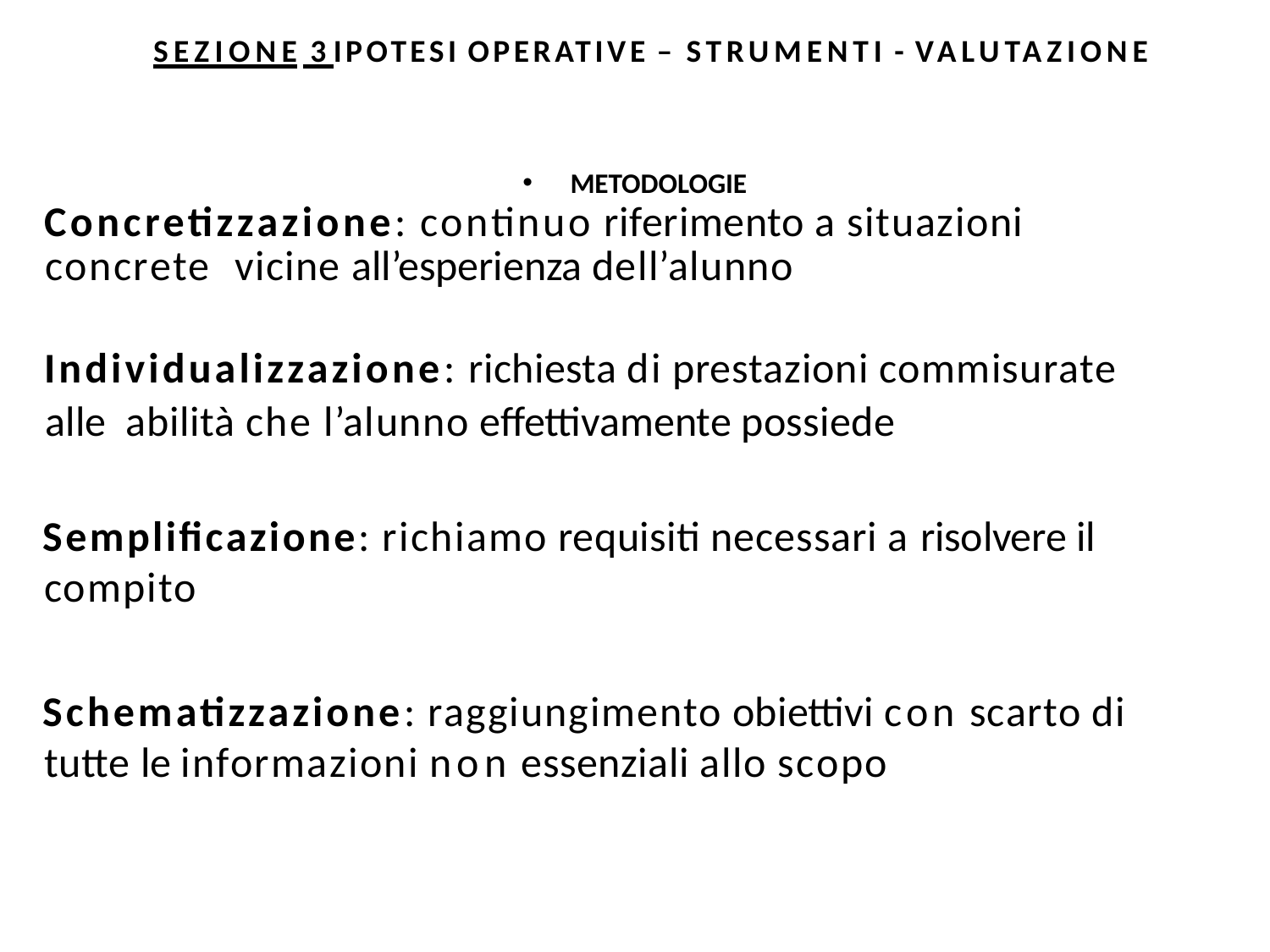

# SEZIONE 3 IPOTESI OPERATIVE – STRUMENTI -  VALUTAZIONE
METODOLOGIE
Concretizzazione: continuo riferimento a situazioni concrete  vicine all’esperienza dell’alunno

Individualizzazione: richiesta di prestazioni commisurate alle  abilità che l’alunno effettivamente possiede

Semplificazione: richiamo requisiti necessari a risolvere il compito

Schematizzazione: raggiungimento obiettivi con scarto di tutte le informazioni non essenziali allo scopo